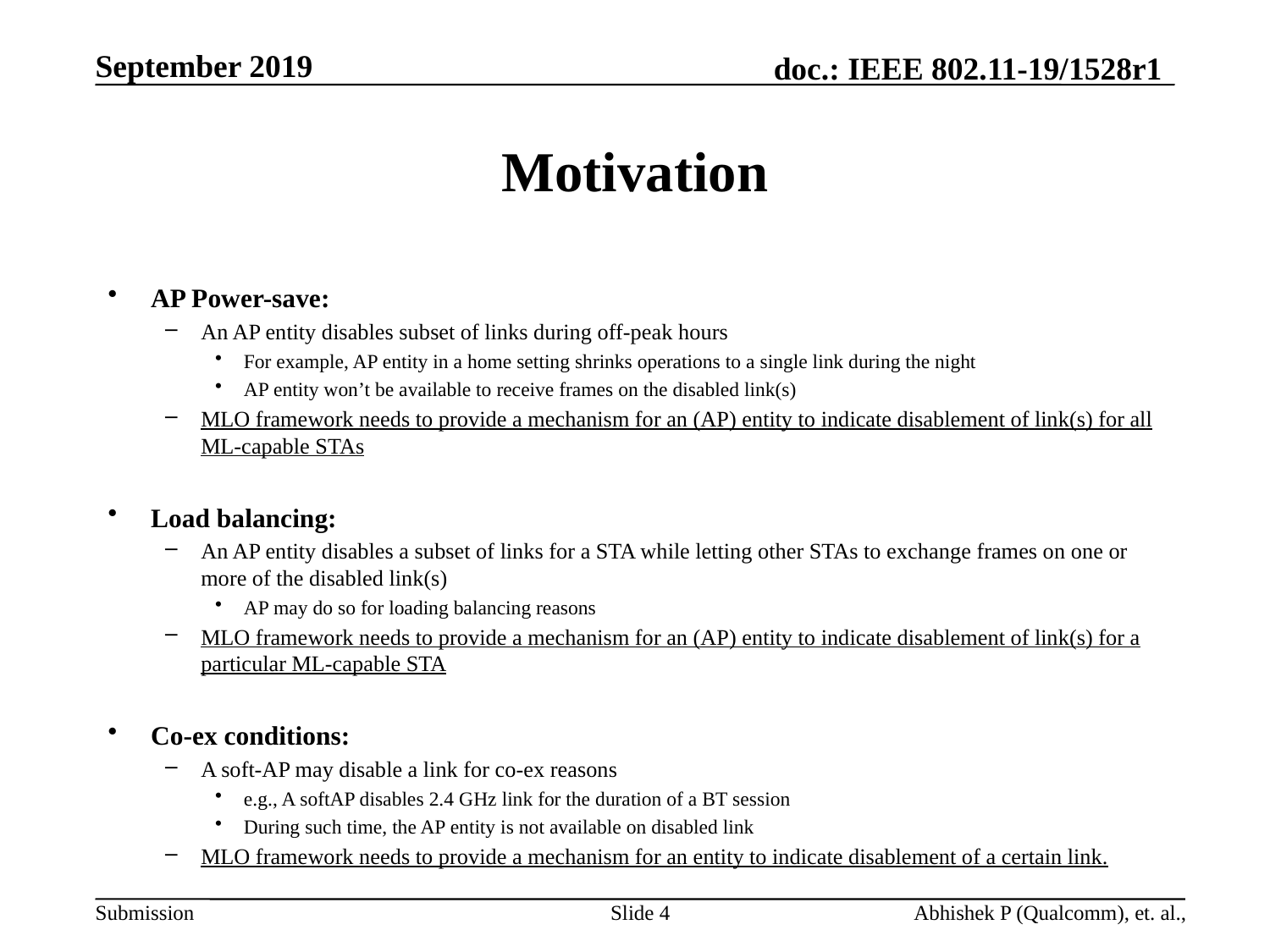

# Motivation
AP Power-save:
An AP entity disables subset of links during off-peak hours
For example, AP entity in a home setting shrinks operations to a single link during the night
AP entity won’t be available to receive frames on the disabled link(s)
MLO framework needs to provide a mechanism for an (AP) entity to indicate disablement of link(s) for all ML-capable STAs

Load balancing:
An AP entity disables a subset of links for a STA while letting other STAs to exchange frames on one or more of the disabled link(s)
AP may do so for loading balancing reasons
MLO framework needs to provide a mechanism for an (AP) entity to indicate disablement of link(s) for a particular ML-capable STA

Co-ex conditions:
A soft-AP may disable a link for co-ex reasons
e.g., A softAP disables 2.4 GHz link for the duration of a BT session
During such time, the AP entity is not available on disabled link
MLO framework needs to provide a mechanism for an entity to indicate disablement of a certain link.
Slide 4
Abhishek P (Qualcomm), et. al.,